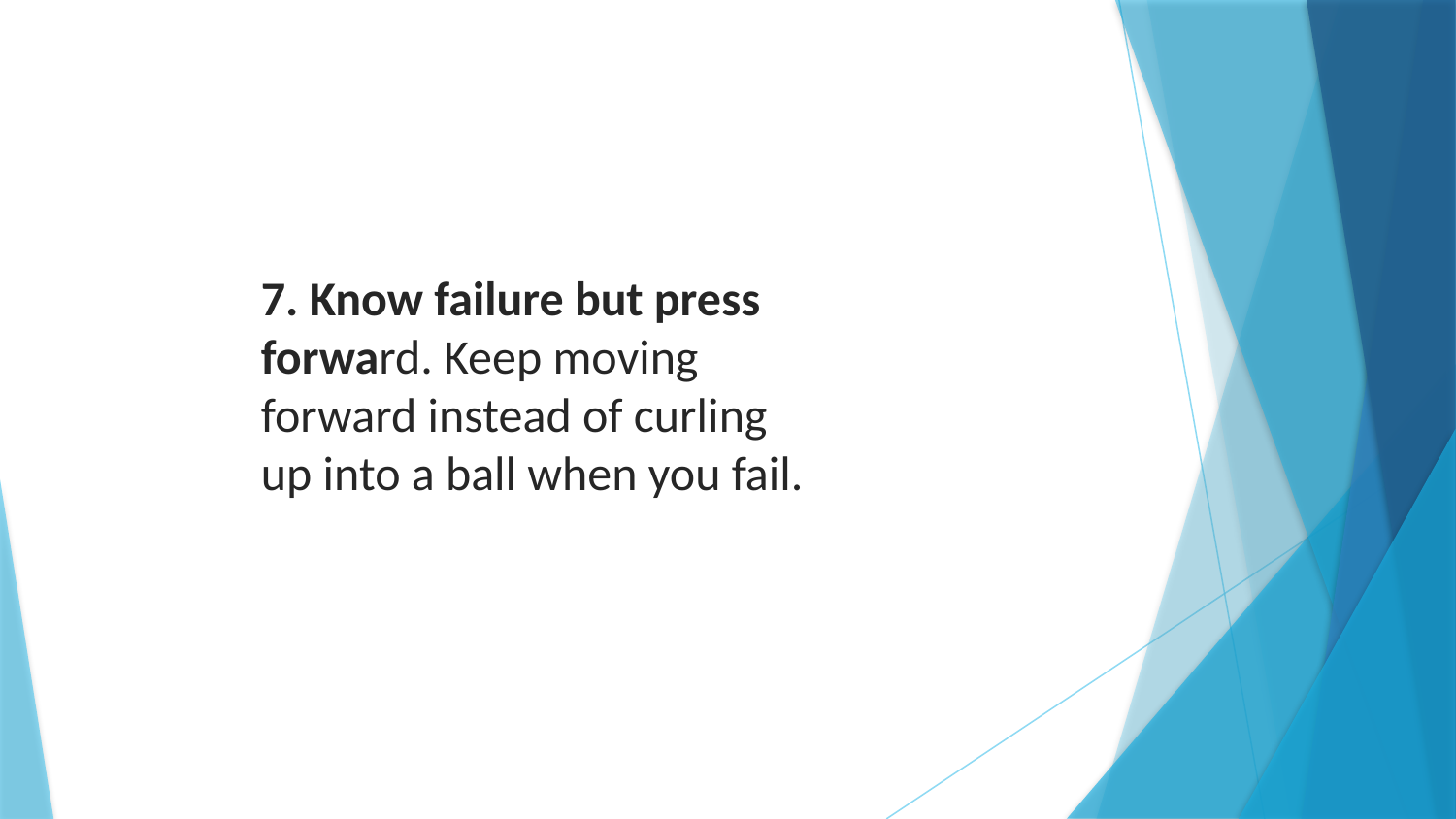

7. Know failure but press forward. Keep moving forward instead of curling up into a ball when you fail.